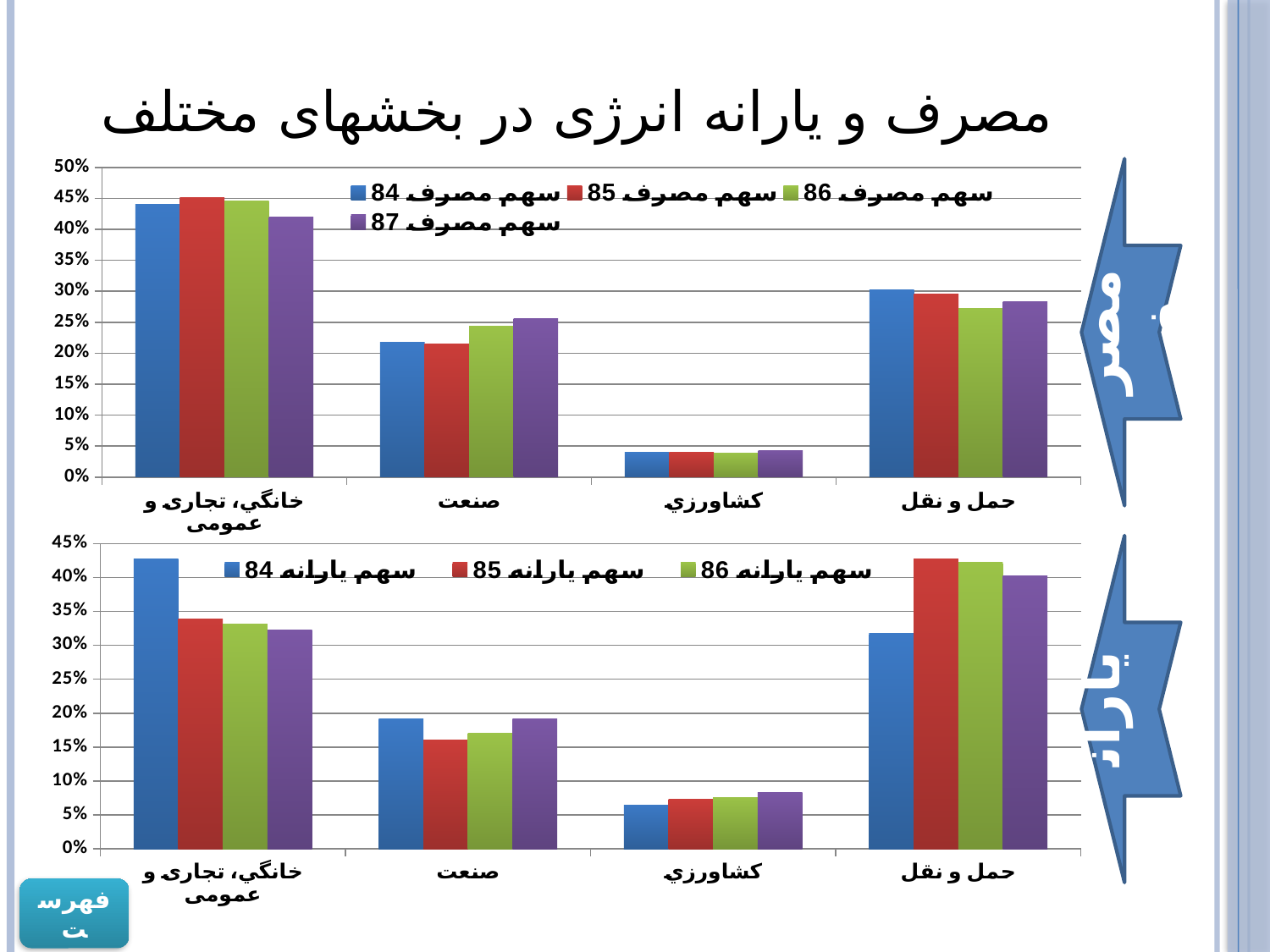

# مصرف و یارانه انرژی در بخشهای مختلف

### Chart

| Category |  |  |  |  |
|---|---|---|---|---|
| خانگي، تجاری و عمومی | 0.44092150575941214 | 0.4506489257279968 | 0.4459598031173099 | 0.4192025710555388 |
| صنعت | 0.21743260895380598 | 0.21430908496019238 | 0.24353978671041873 | 0.25590037159787166 |
| كشاورزي | 0.03966274789217442 | 0.040135238302977425 | 0.03855619360131255 | 0.04208094807672992 |
| حمل و نقل | 0.3019831373946099 | 0.2949067510088347 | 0.2719442165709598 | 0.28281610926986195 |
مصرف

### Chart

| Category |  |  |  |  |
|---|---|---|---|---|
| خانگي، تجاری و عمومی | 0.4280000000000003 | 0.33900000000000063 | 0.3310000000000006 | 0.3224797799738241 |
| صنعت | 0.191 | 0.161 | 0.171 | 0.19122196504381425 |
| كشاورزي | 0.06400000000000011 | 0.07300000000000001 | 0.076 | 0.08347123322967183 |
| حمل و نقل | 0.31700000000000056 | 0.4270000000000003 | 0.4220000000000003 | 0.40282702175269147 |
یارانه
فهرست